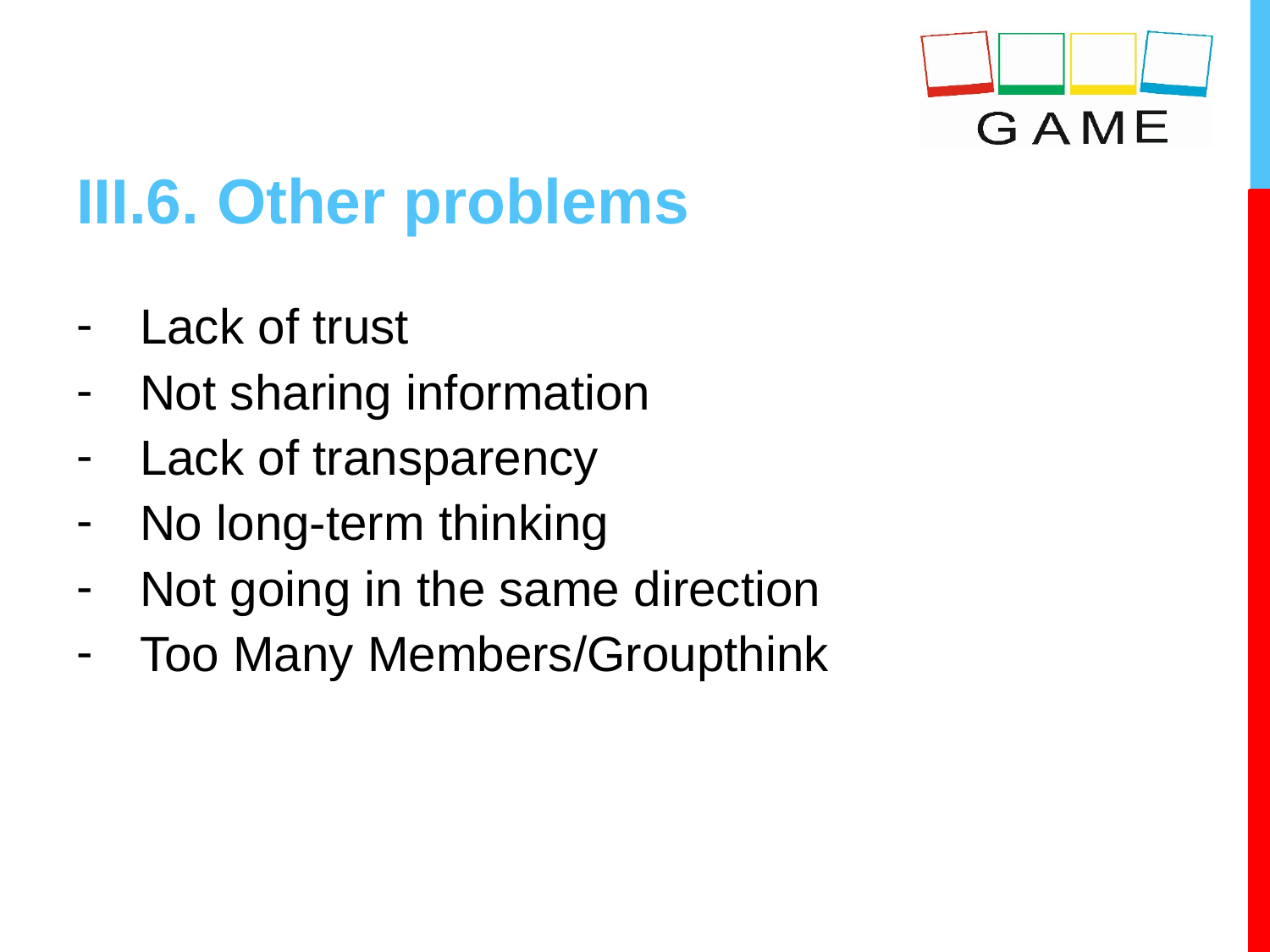

# III.6. Other problems
Lack of trust
Not sharing information
Lack of transparency
No long-term thinking
Not going in the same direction
Too Many Members/Groupthink